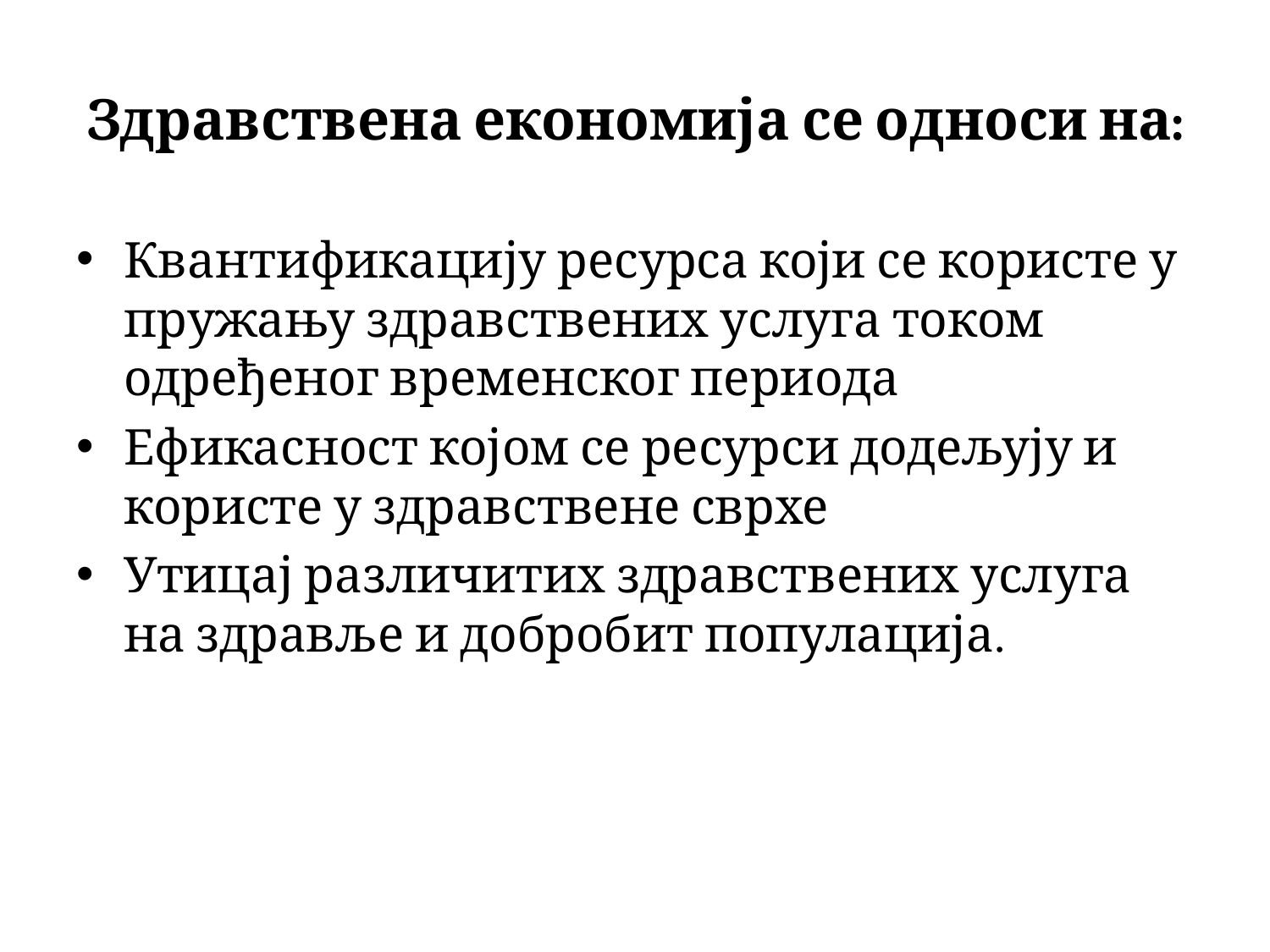

# Здравствена економија се односи на:
Квантификацију ресурса који се користе у пружању здравствених услуга током одређеног временског периода
Ефикасност којом се ресурси додељују и користе у здравствене сврхе
Утицај различитих здравствених услуга на здравље и добробит популација.